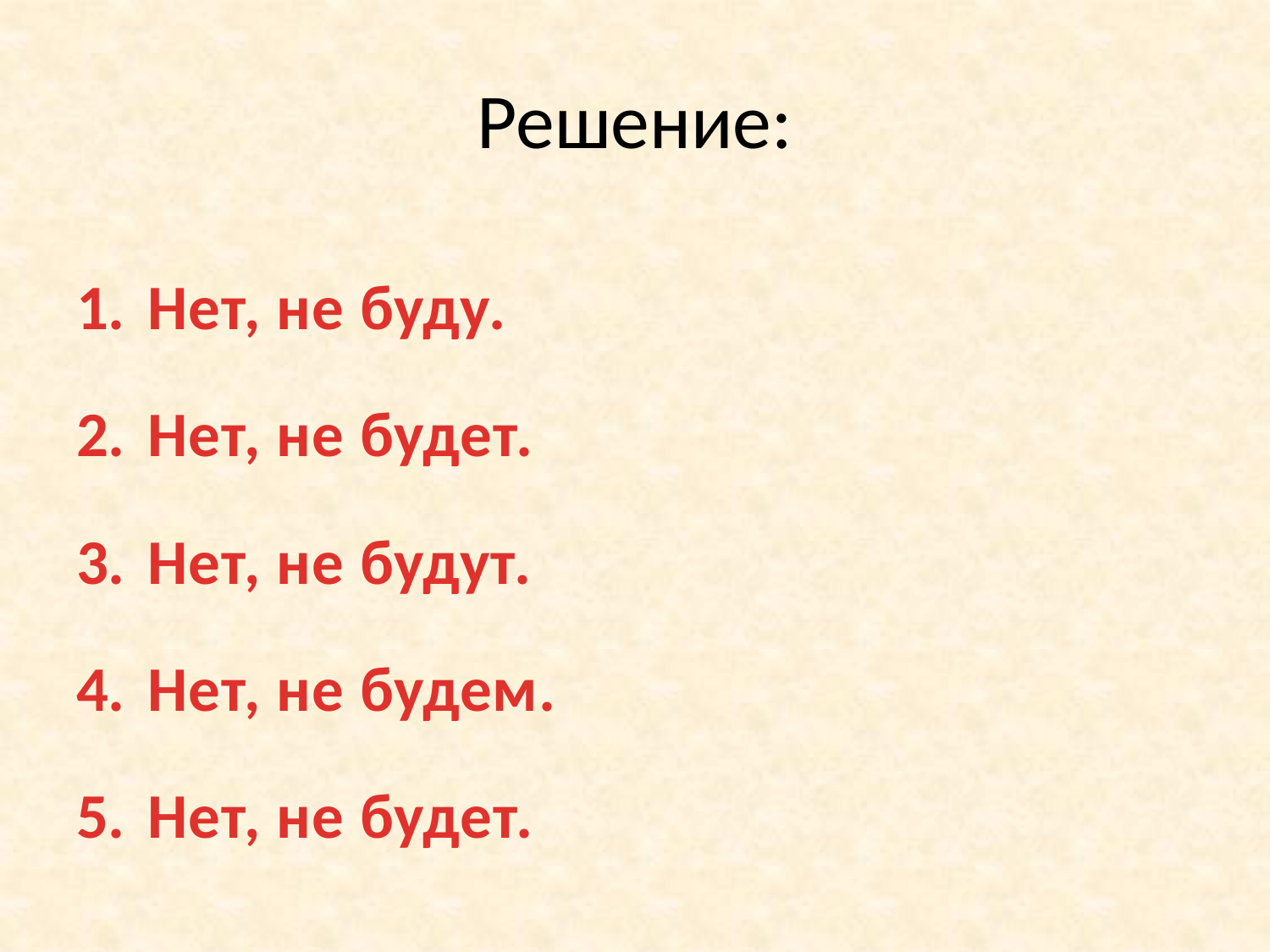

# Решение:
Нет, не буду.
Нет, не будет.
Нет, не будут.
Нет, не будем.
Нет, не будет.